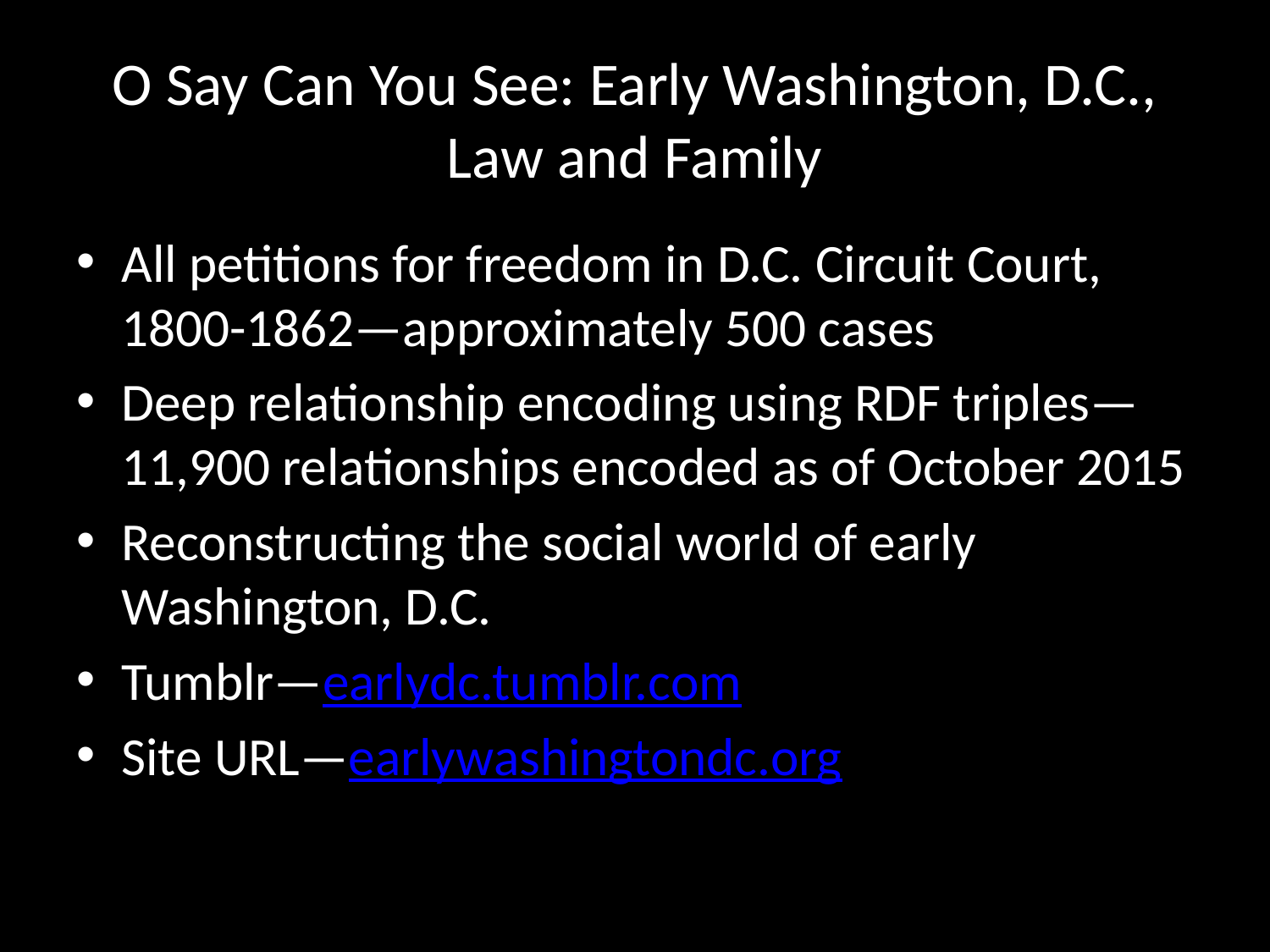

# O Say Can You See: Early Washington, D.C., Law and Family
All petitions for freedom in D.C. Circuit Court, 1800-1862—approximately 500 cases
Deep relationship encoding using RDF triples—11,900 relationships encoded as of October 2015
Reconstructing the social world of early Washington, D.C.
Tumblr—earlydc.tumblr.com
Site URL—earlywashingtondc.org